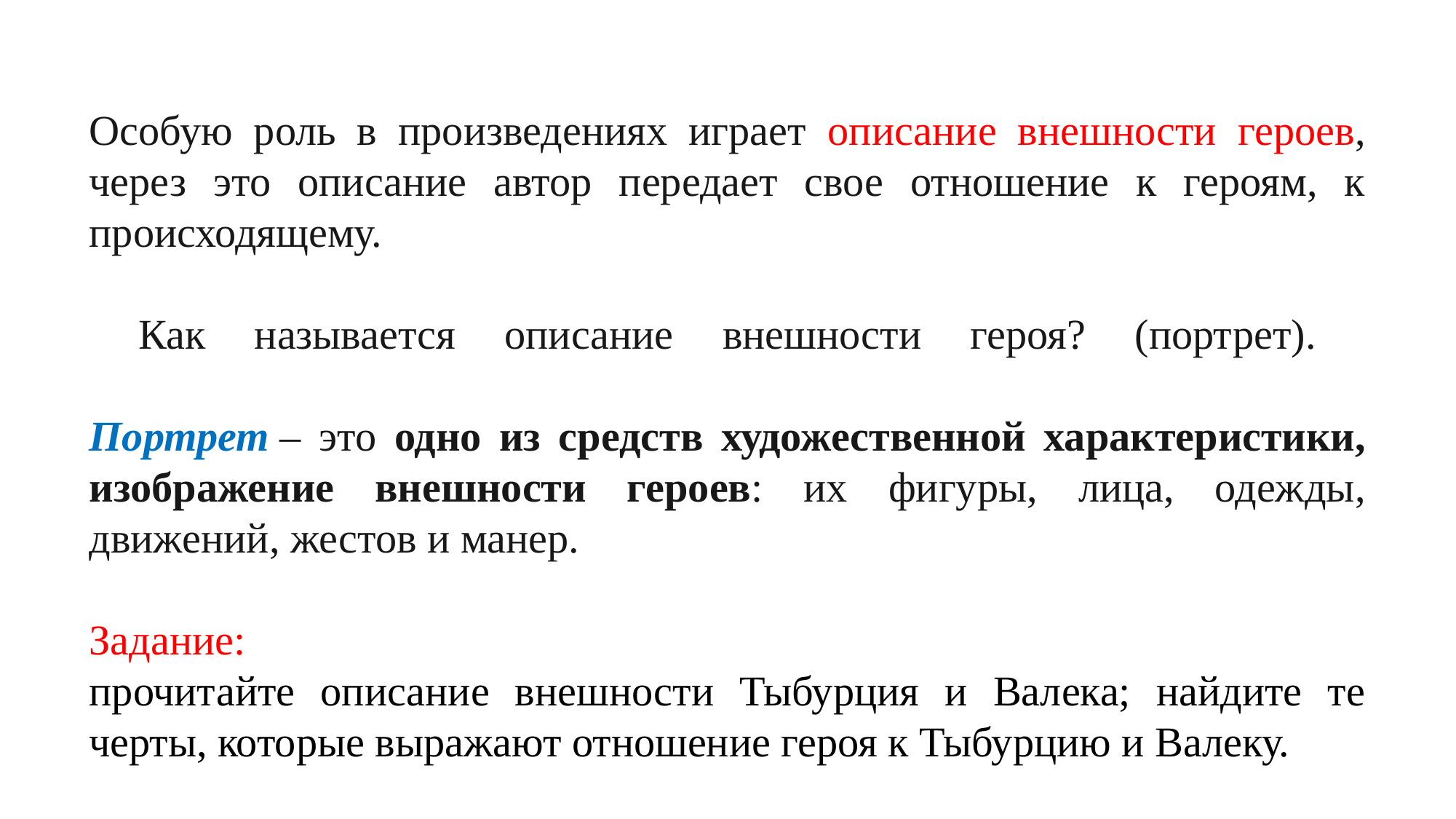

Особую роль в произведениях играет описание внешности героев, через это описание автор передает свое отношение к героям, к происходящему.
 Как называется описание внешности героя? (портрет).
Портрет – это одно из средств художественной характеристики, изображение внешности героев: их фигуры, лица, одежды, движений, жестов и манер.
Задание:
прочитайте описание внешности Тыбурция и Валека; найдите те черты, которые выражают отношение героя к Тыбурцию и Валеку.